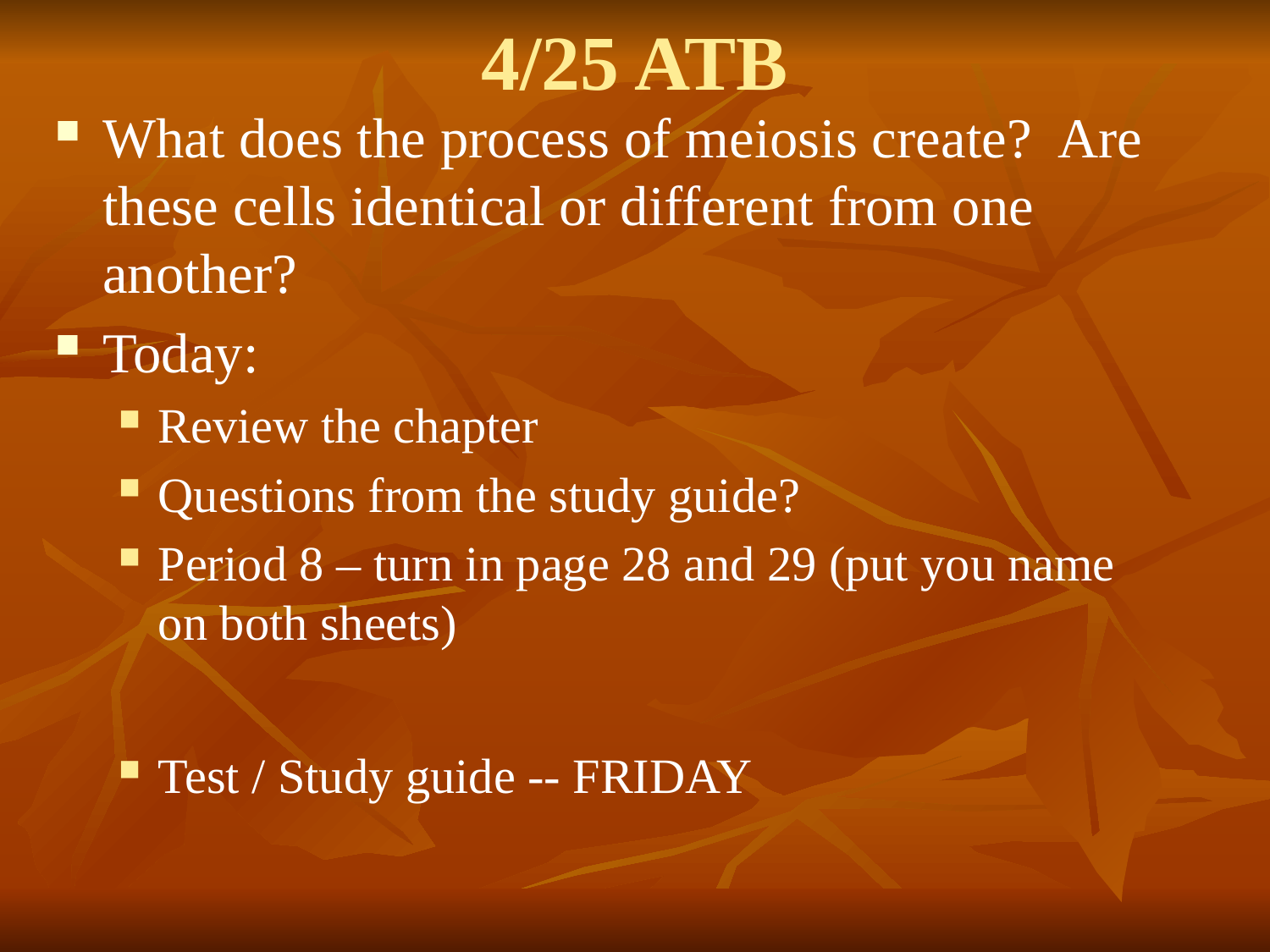

# 4/25 ATB
What does the process of meiosis create?  Are these cells identical or different from one another?
Today:
Review the chapter
Questions from the study guide?
Period 8 – turn in page 28 and 29 (put you name on both sheets)

Test / Study guide -- FRIDAY